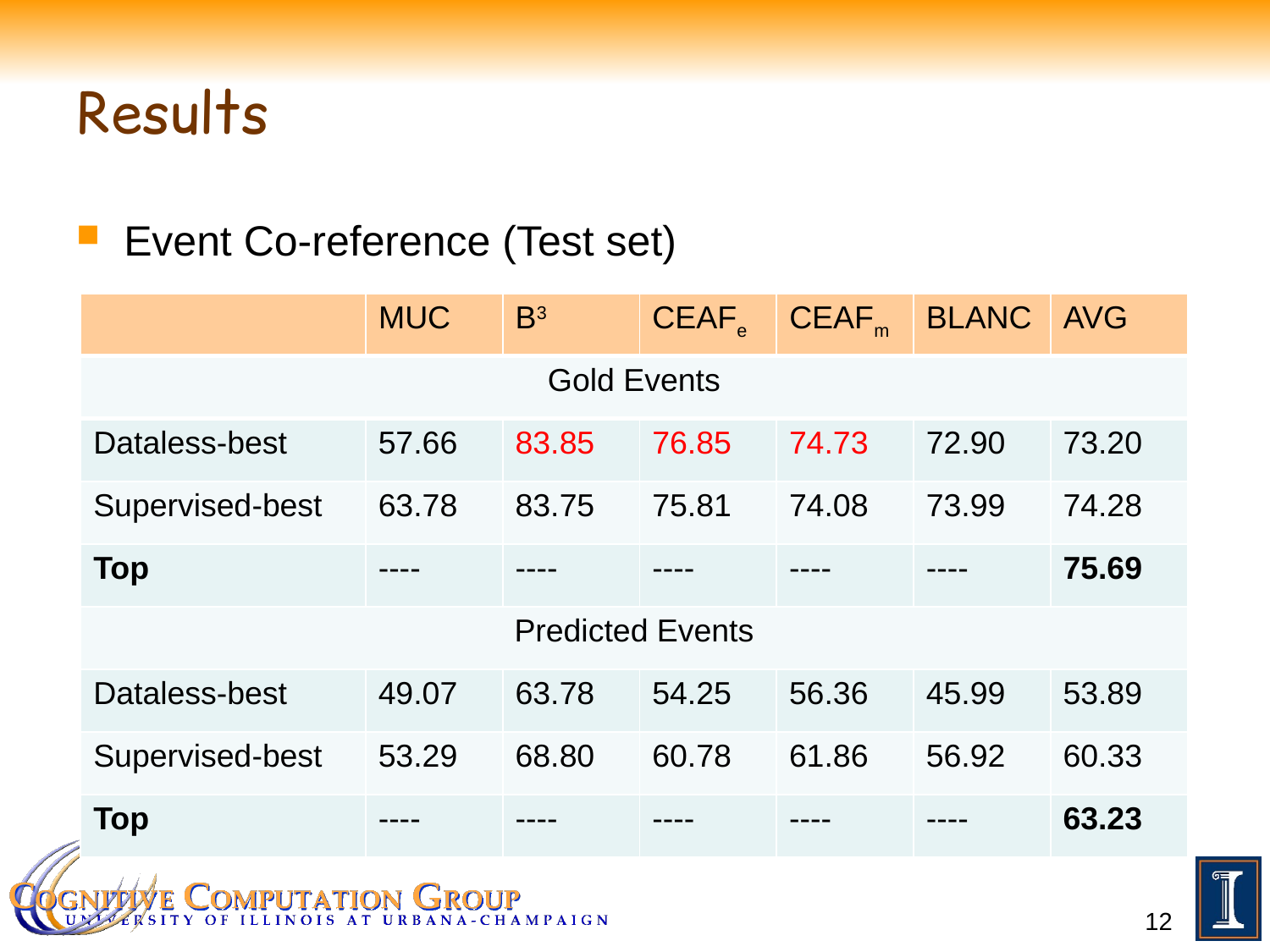

# Results
Event Co-reference (Test set)

|  | MUC | B3 | CEAFe | CEAFm | BLANC | AVG |
| --- | --- | --- | --- | --- | --- | --- |
| Gold Events |  |  |  |  |  |  |
| Dataless-best | 57.66 | 83.85 | 76.85 | 74.73 | 72.90 | 73.20 |
| Supervised-best | 63.78 | 83.75 | 75.81 | 74.08 | 73.99 | 74.28 |
| Top | ---- | ---- | ---- | ---- | ---- | 75.69 |
| Predicted Events |  |  |  |  |  |  |
| Dataless-best | 49.07 | 63.78 | 54.25 | 56.36 | 45.99 | 53.89 |
| Supervised-best | 53.29 | 68.80 | 60.78 | 61.86 | 56.92 | 60.33 |
| Top | ---- | ---- | ---- | ---- | ---- | 63.23 |
12